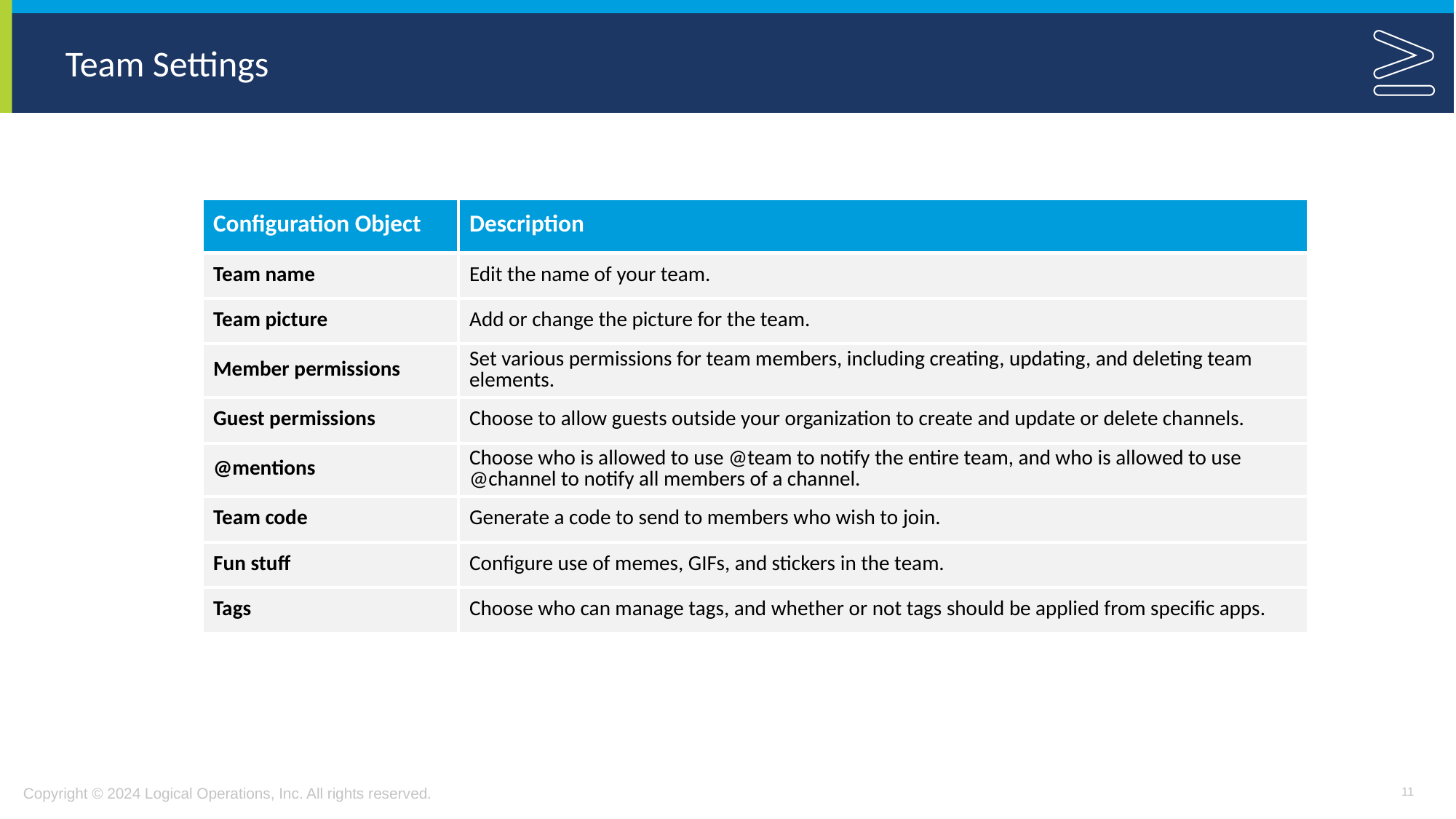

# Team Settings
| Configuration Object | Description |
| --- | --- |
| Team name | Edit the name of your team. |
| Team picture | Add or change the picture for the team. |
| Member permissions | Set various permissions for team members, including creating, updating, and deleting team elements. |
| Guest permissions | Choose to allow guests outside your organization to create and update or delete channels. |
| @mentions | Choose who is allowed to use @team to notify the entire team, and who is allowed to use @channel to notify all members of a channel. |
| Team code | Generate a code to send to members who wish to join. |
| Fun stuff | Configure use of memes, GIFs, and stickers in the team. |
| Tags | Choose who can manage tags, and whether or not tags should be applied from specific apps. |
11